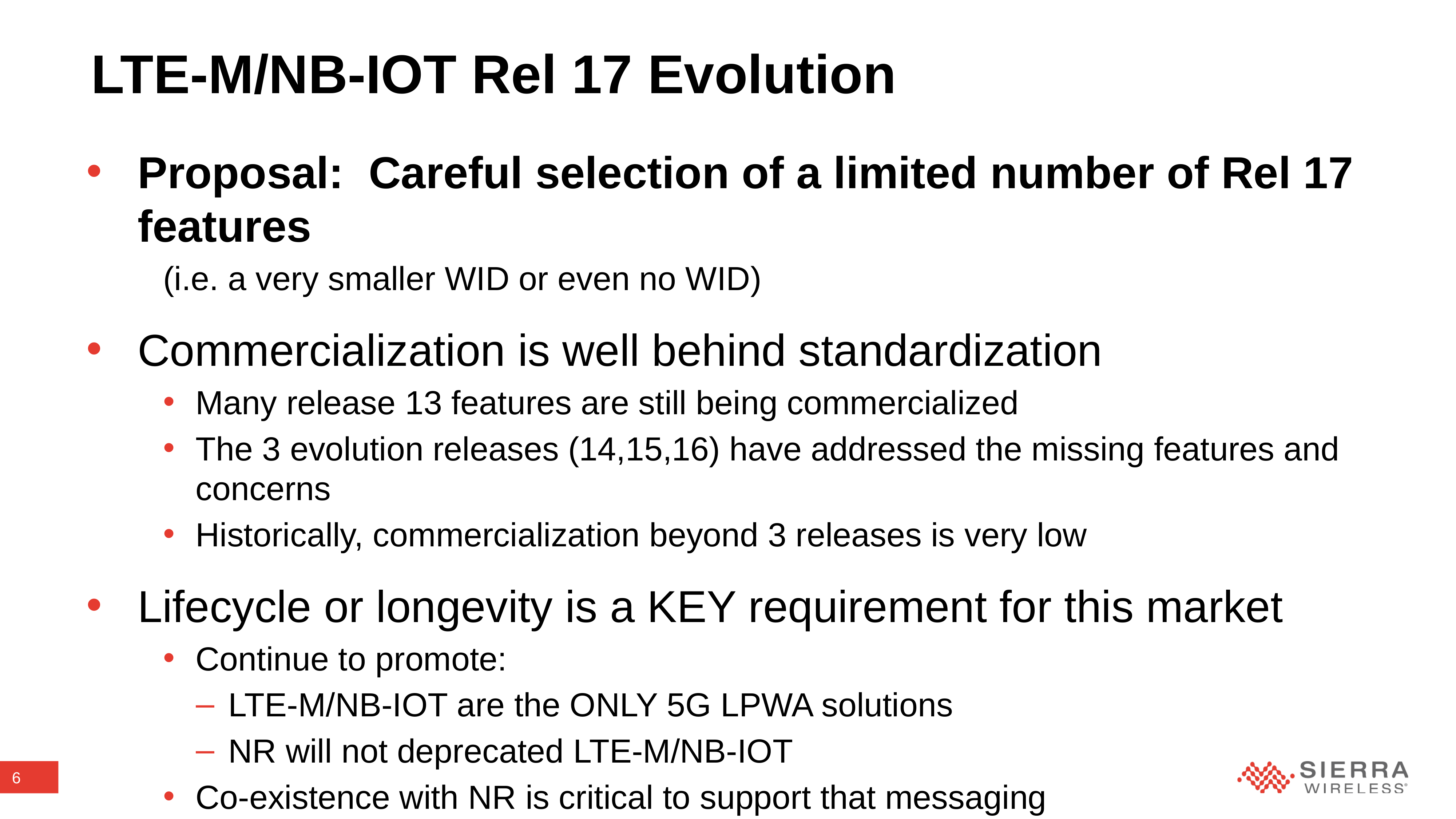

# LTE-M/NB-IOT Rel 17 Evolution
Proposal:  Careful selection of a limited number of Rel 17 features
(i.e. a very smaller WID or even no WID)
Commercialization is well behind standardization
Many release 13 features are still being commercialized
The 3 evolution releases (14,15,16) have addressed the missing features and concerns
Historically, commercialization beyond 3 releases is very low
Lifecycle or longevity is a KEY requirement for this market
Continue to promote:
LTE-M/NB-IOT are the ONLY 5G LPWA solutions
NR will not deprecated LTE-M/NB-IOT
Co-existence with NR is critical to support that messaging